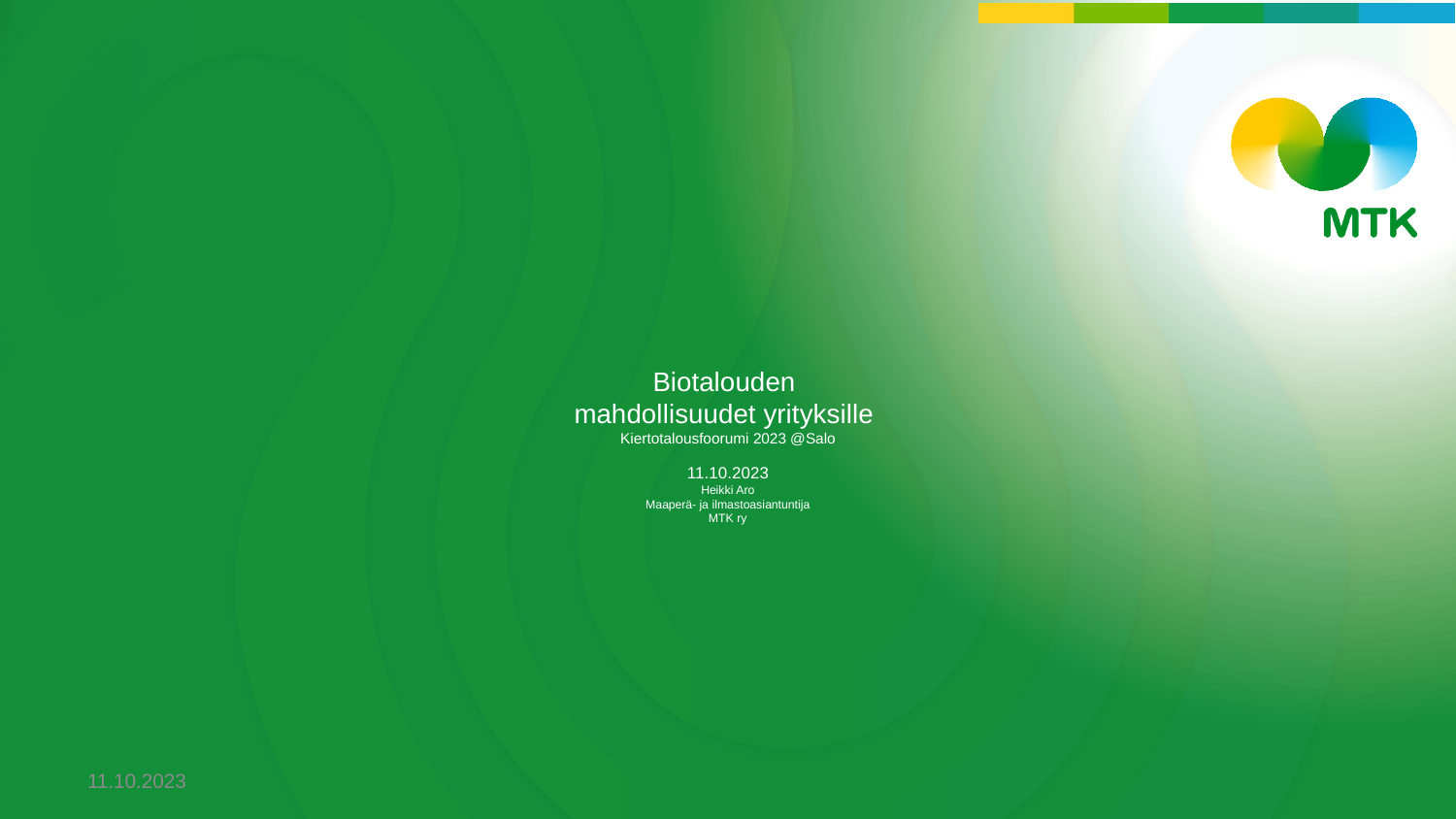

# Biotalouden mahdollisuudet yrityksille Kiertotalousfoorumi 2023 @Salo 11.10.2023 Heikki Aro Maaperä- ja ilmastoasiantuntija MTK ry
11.10.2023